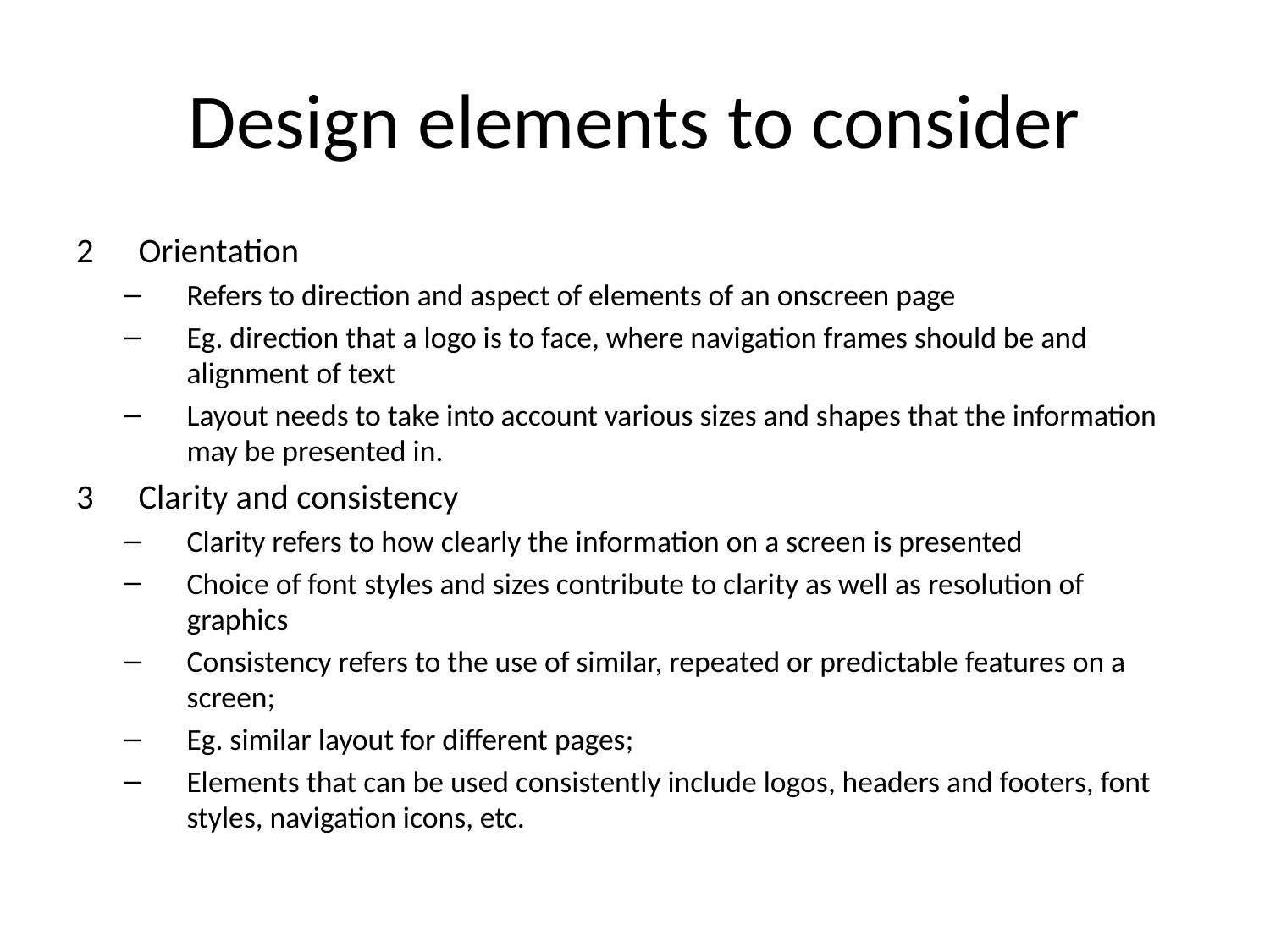

# Design elements to consider
Orientation
Refers to direction and aspect of elements of an onscreen page
Eg. direction that a logo is to face, where navigation frames should be and alignment of text
Layout needs to take into account various sizes and shapes that the information may be presented in.
Clarity and consistency
Clarity refers to how clearly the information on a screen is presented
Choice of font styles and sizes contribute to clarity as well as resolution of graphics
Consistency refers to the use of similar, repeated or predictable features on a screen;
Eg. similar layout for different pages;
Elements that can be used consistently include logos, headers and footers, font styles, navigation icons, etc.